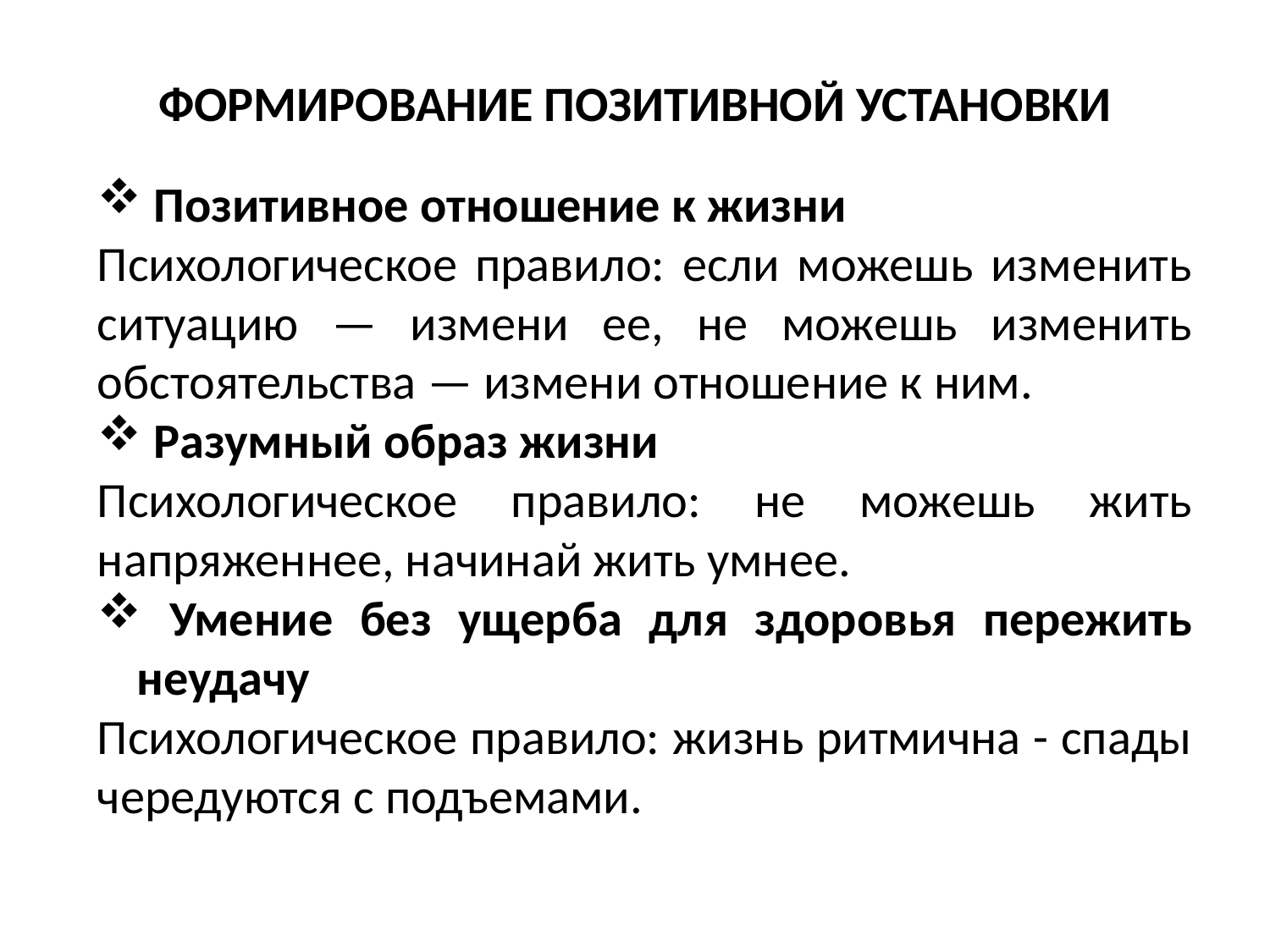

ФОРМИРОВАНИЕ ПОЗИТИВНОЙ УСТАНОВКИ
 Позитивное отношение к жизни
Психологическое правило: если можешь изменить ситуацию — измени ее, не можешь изменить обстоятельства — измени отношение к ним.
 Разумный образ жизни
Психологическое правило: не можешь жить напряженнее, начинай жить умнее.
 Умение без ущерба для здоровья пережить неудачу
Психологическое правило: жизнь ритмична - спады чередуются с подъемами.